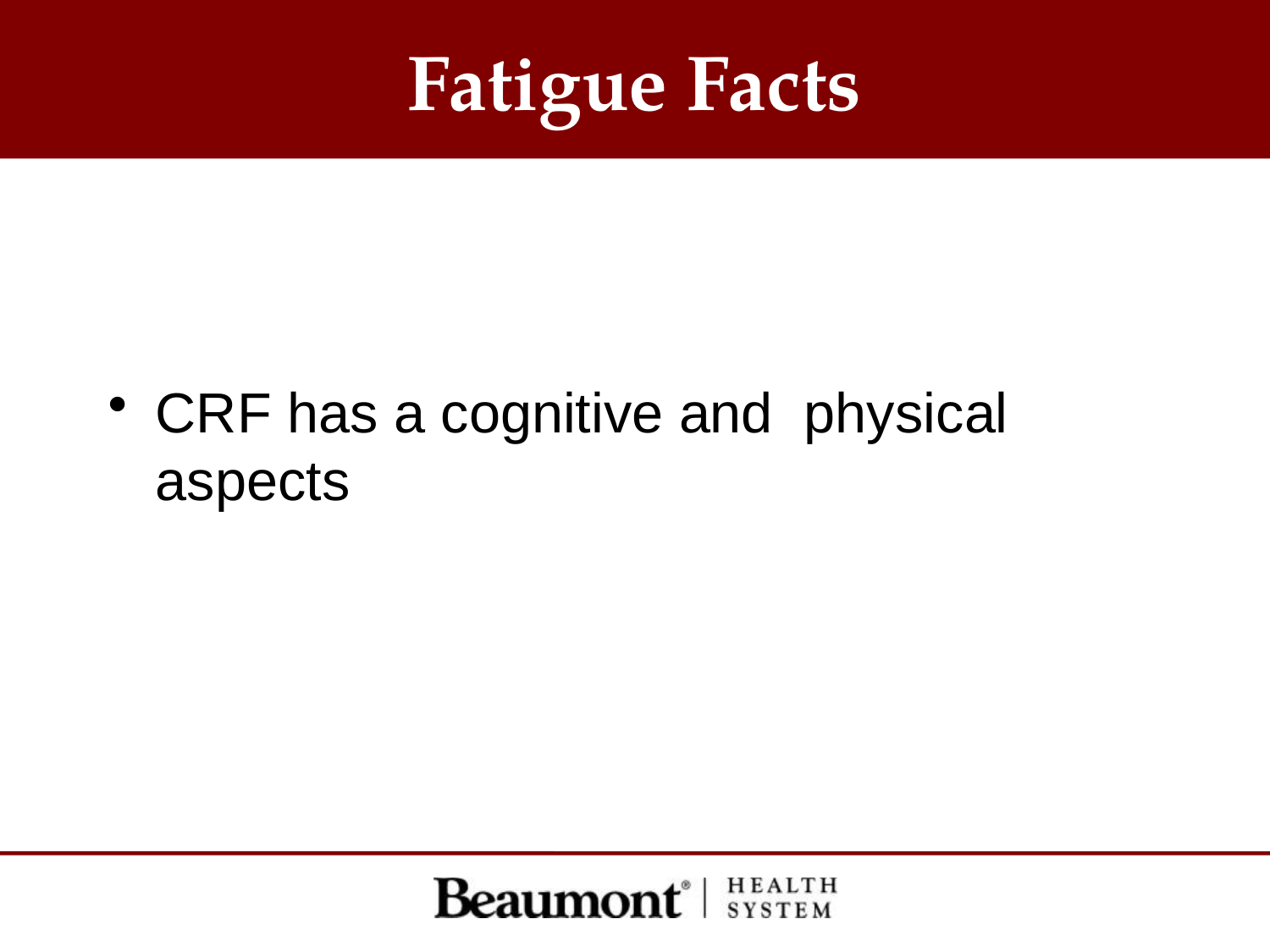

# Fatigue Facts
CRF has a cognitive and  physical aspects